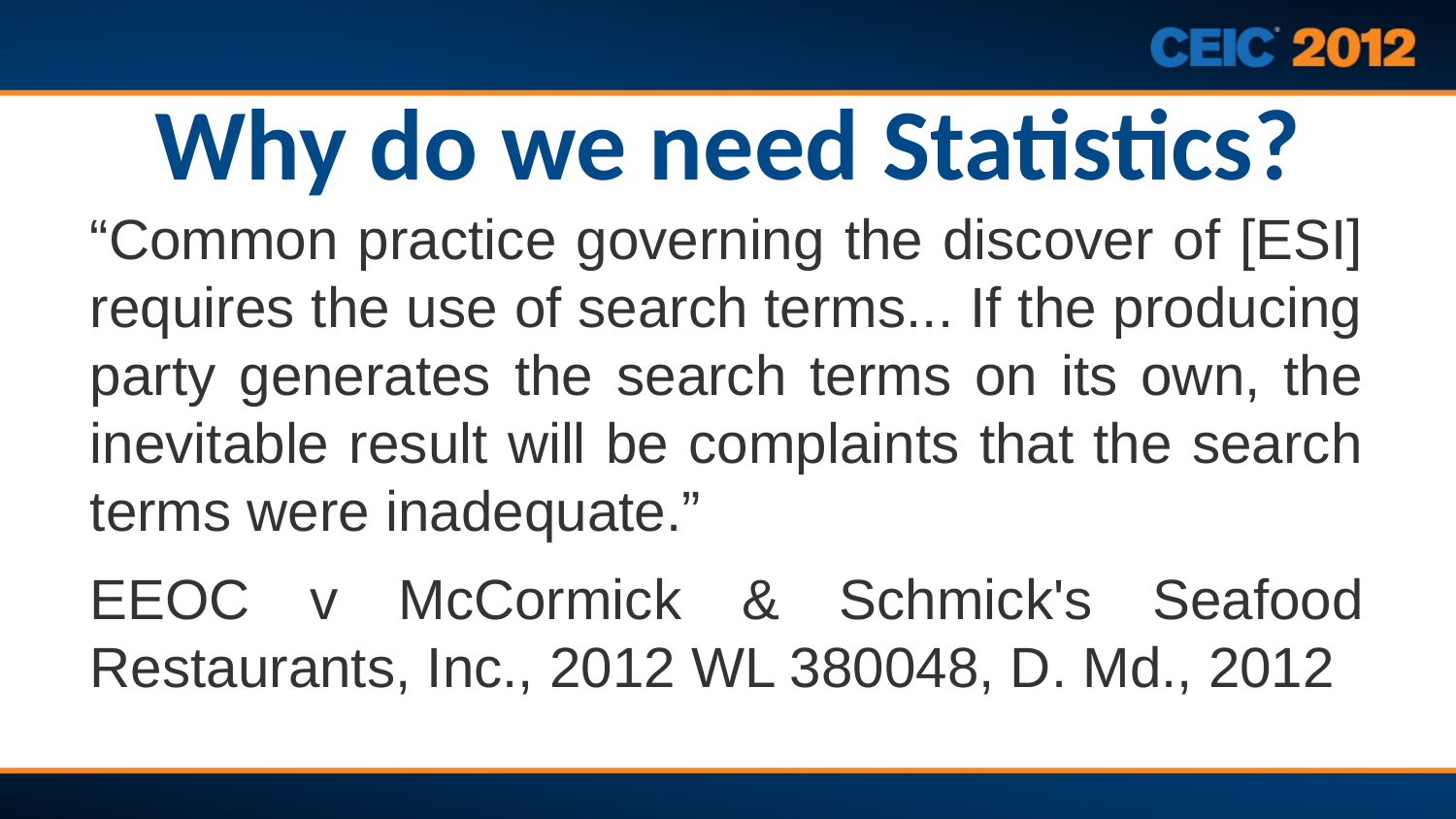

# Why do we need Statistics?
“Common practice governing the discover of [ESI] requires the use of search terms... If the producing party generates the search terms on its own, the inevitable result will be complaints that the search terms were inadequate.”
EEOC v McCormick & Schmick's Seafood Restaurants, Inc., 2012 WL 380048, D. Md., 2012